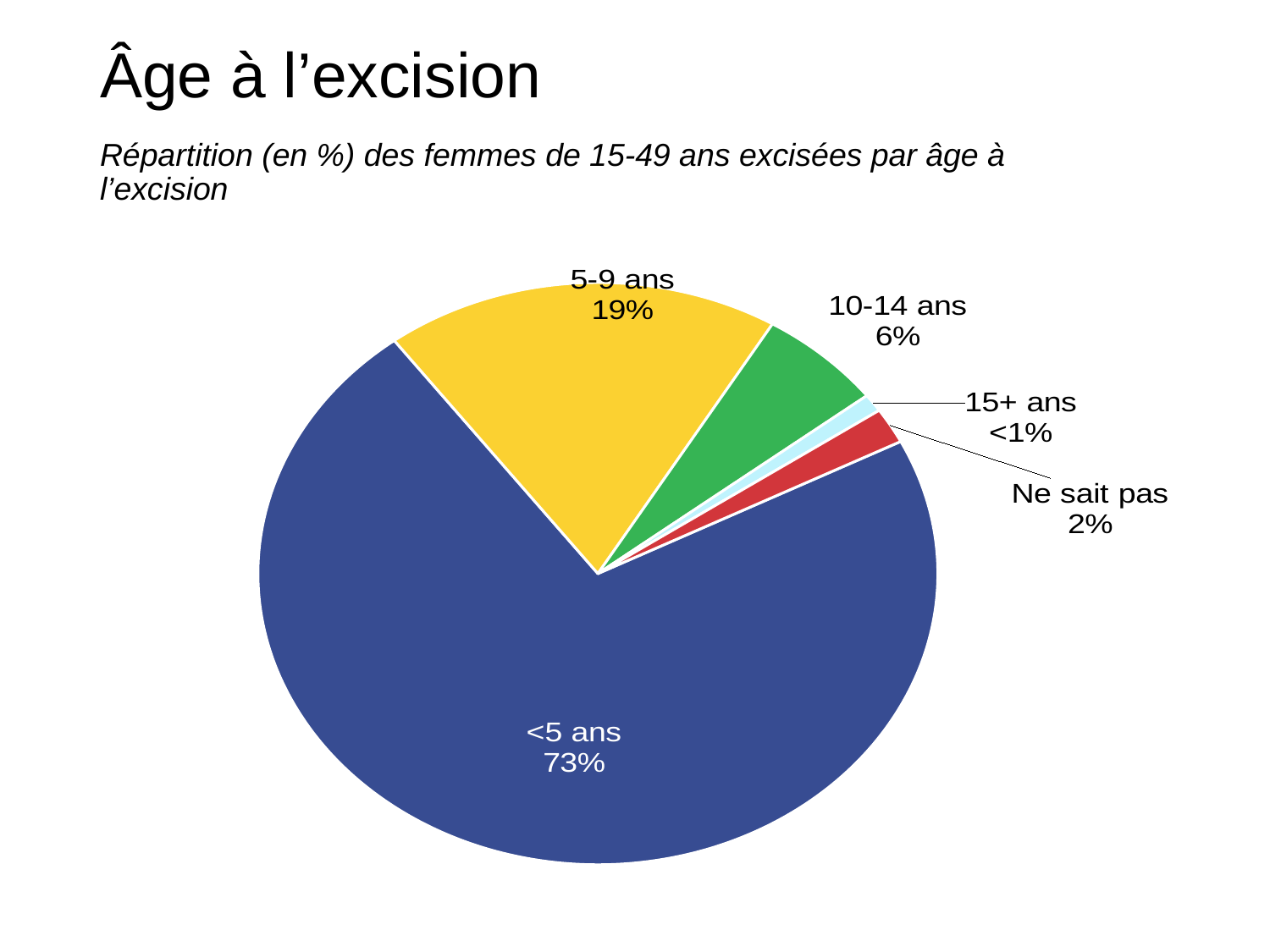

# Âge à l’excision
Répartition (en %) des femmes de 15-49 ans excisées par âge à l’excision

### Chart

| Category | Sales |
|---|---|
| <5 ans | 73.0 |
| 5-9 ans | 19.0 |
| 10-14 ans | 6.0 |
| 15+ ans | 1.0 |
| Ne sait pas | 2.0 |